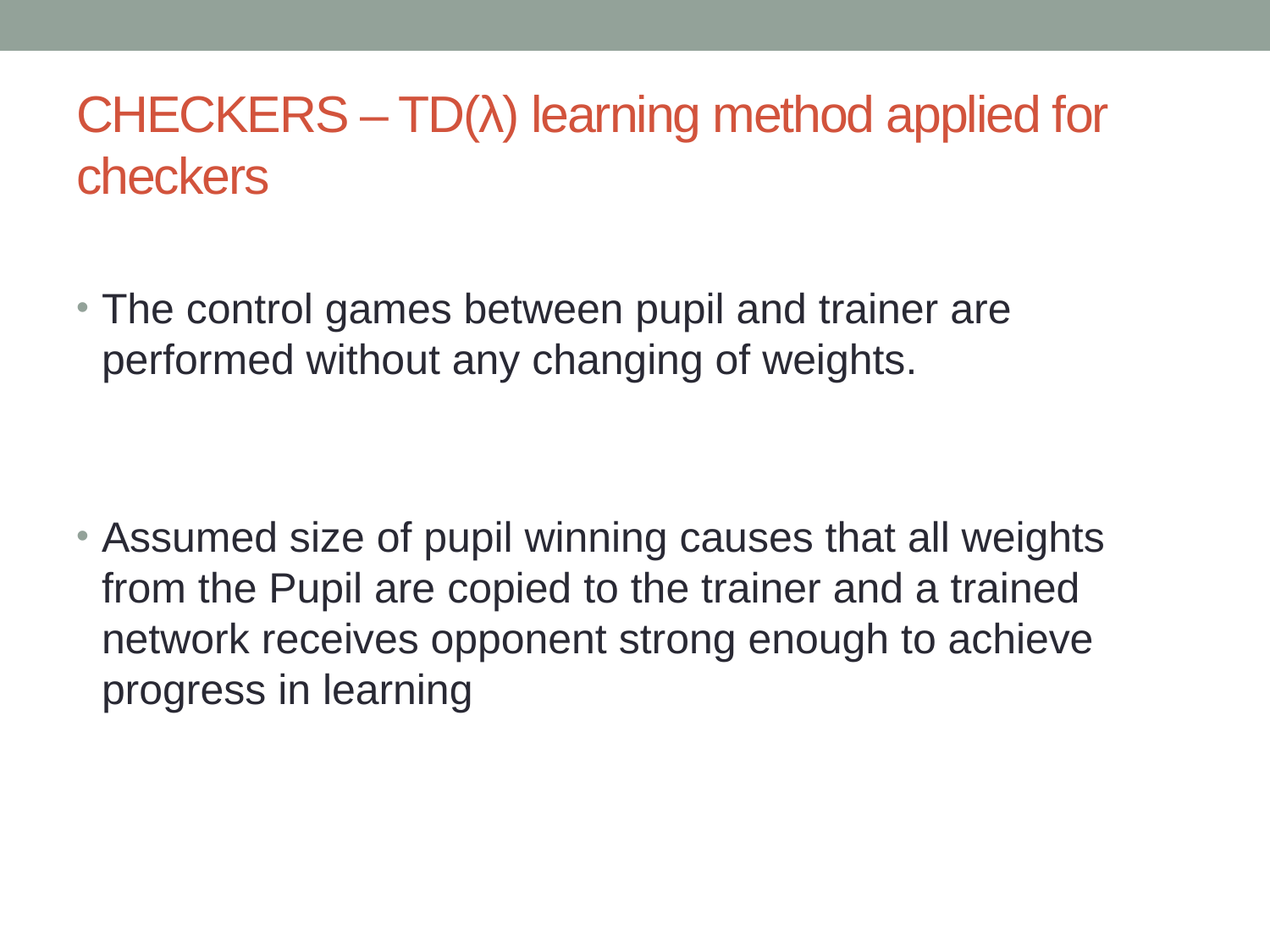

# CHECKERS – TD(λ) learning method applied for checkers
The control games between pupil and trainer are performed without any changing of weights.

Assumed size of pupil winning causes that all weights from the Pupil are copied to the trainer and a trained network receives opponent strong enough to achieve progress in learning